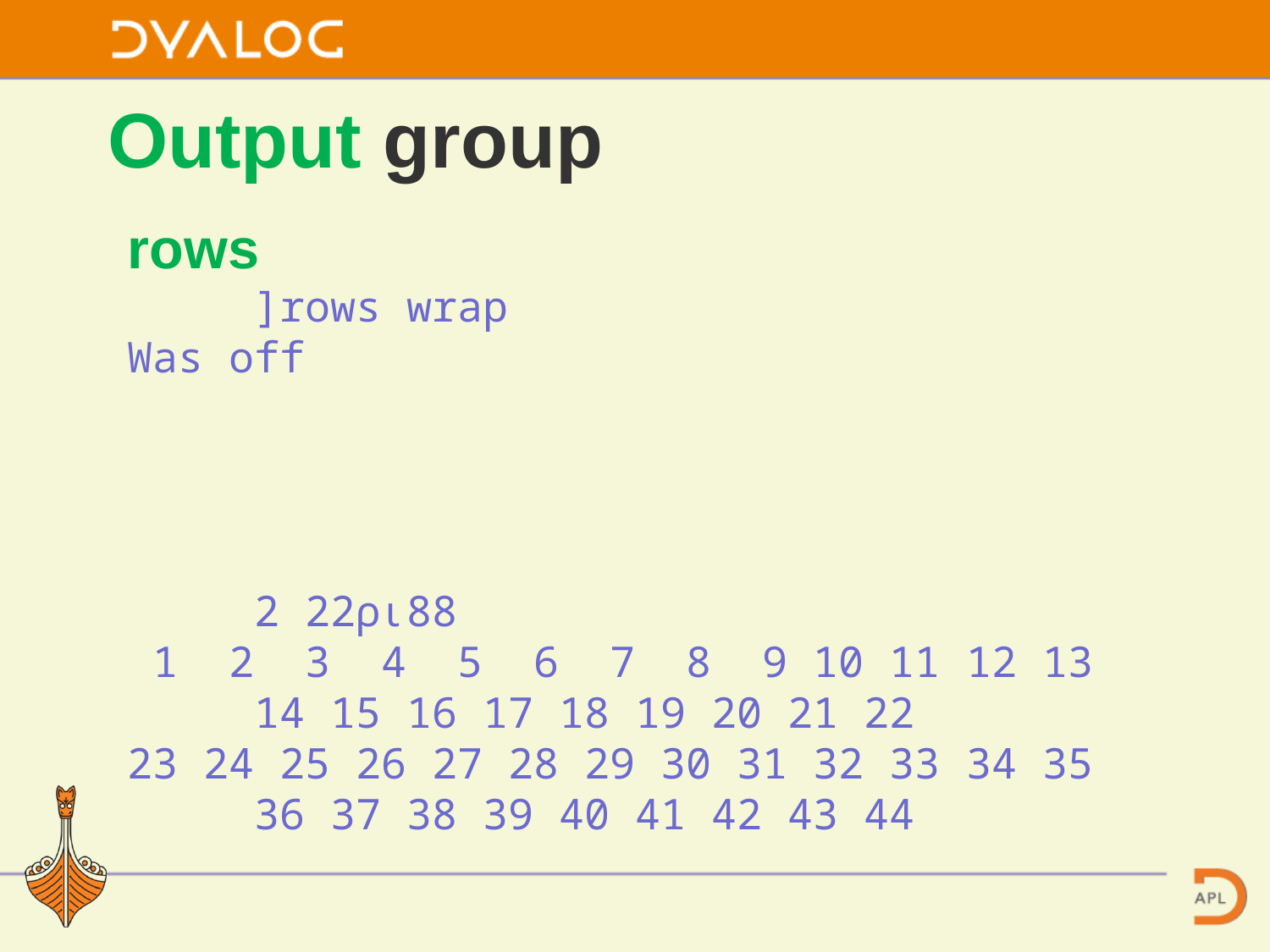

# Output group
rows
     ]rows wrap
Was off

	2 22⍴⍳88
 1  2  3  4  5  6  7  8  9 10 11 12 13 	14 15 16 17 18 19 20 21 22
23 24 25 26 27 28 29 30 31 32 33 34 35 	36 37 38 39 40 41 42 43 44